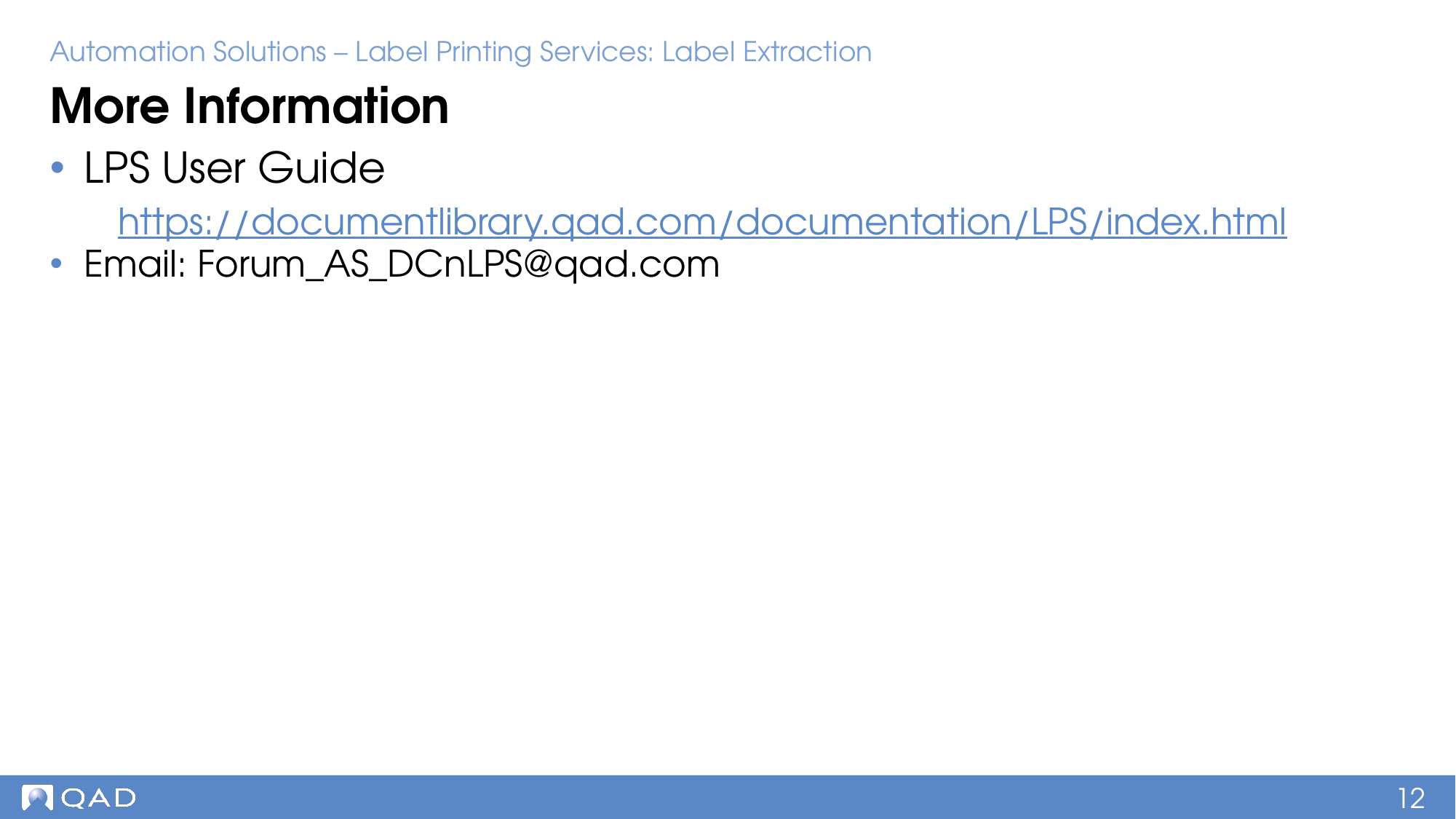

Automation Solutions – Label Printing Services: Label Extraction
# More Information
LPS User Guide
https://documentlibrary.qad.com/documentation/LPS/index.html
Email: Forum_AS_DCnLPS@qad.com
12